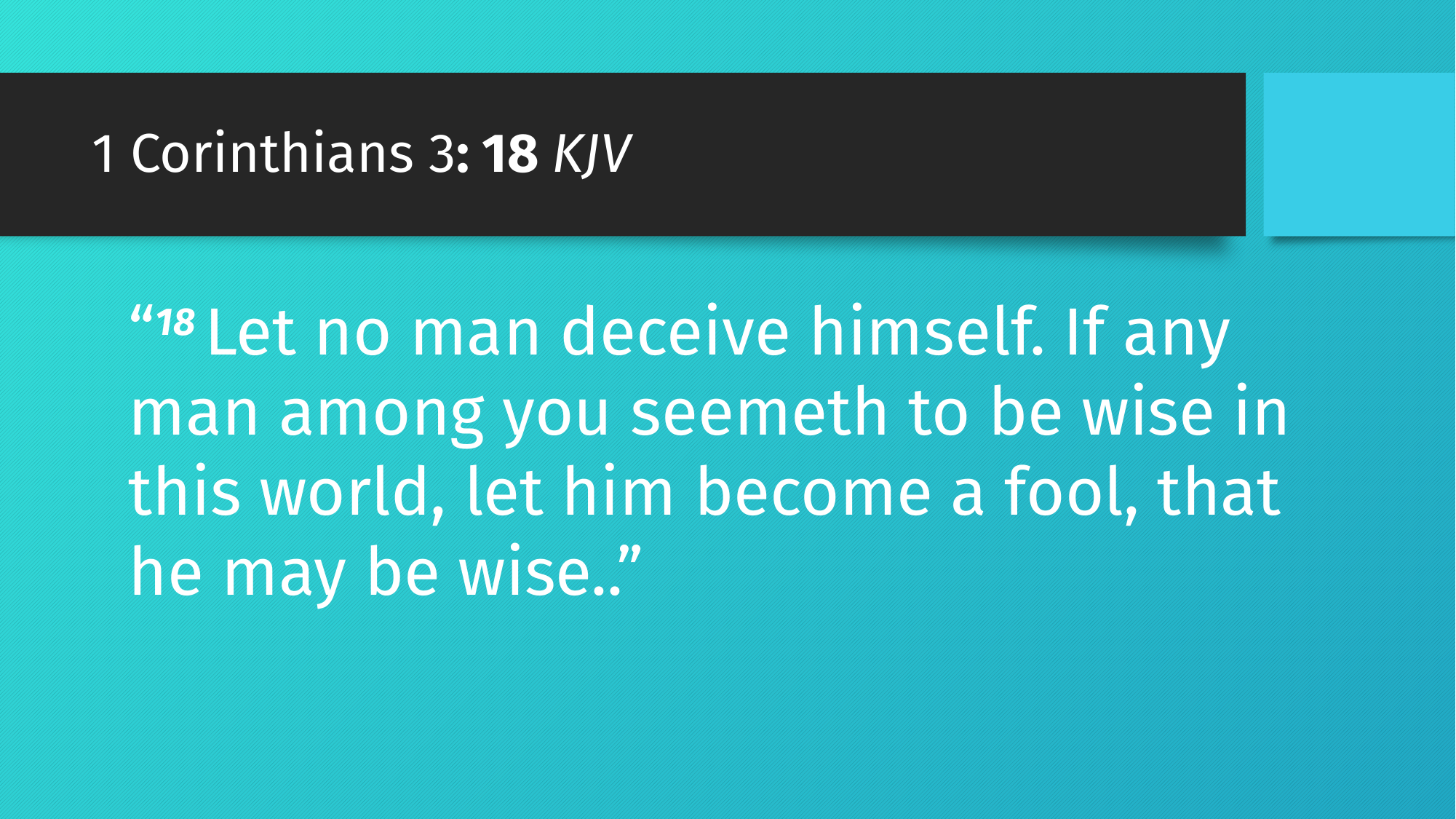

# 1 Corinthians 3: 18 KJV
“18 Let no man deceive himself. If any man among you seemeth to be wise in this world, let him become a fool, that he may be wise..”